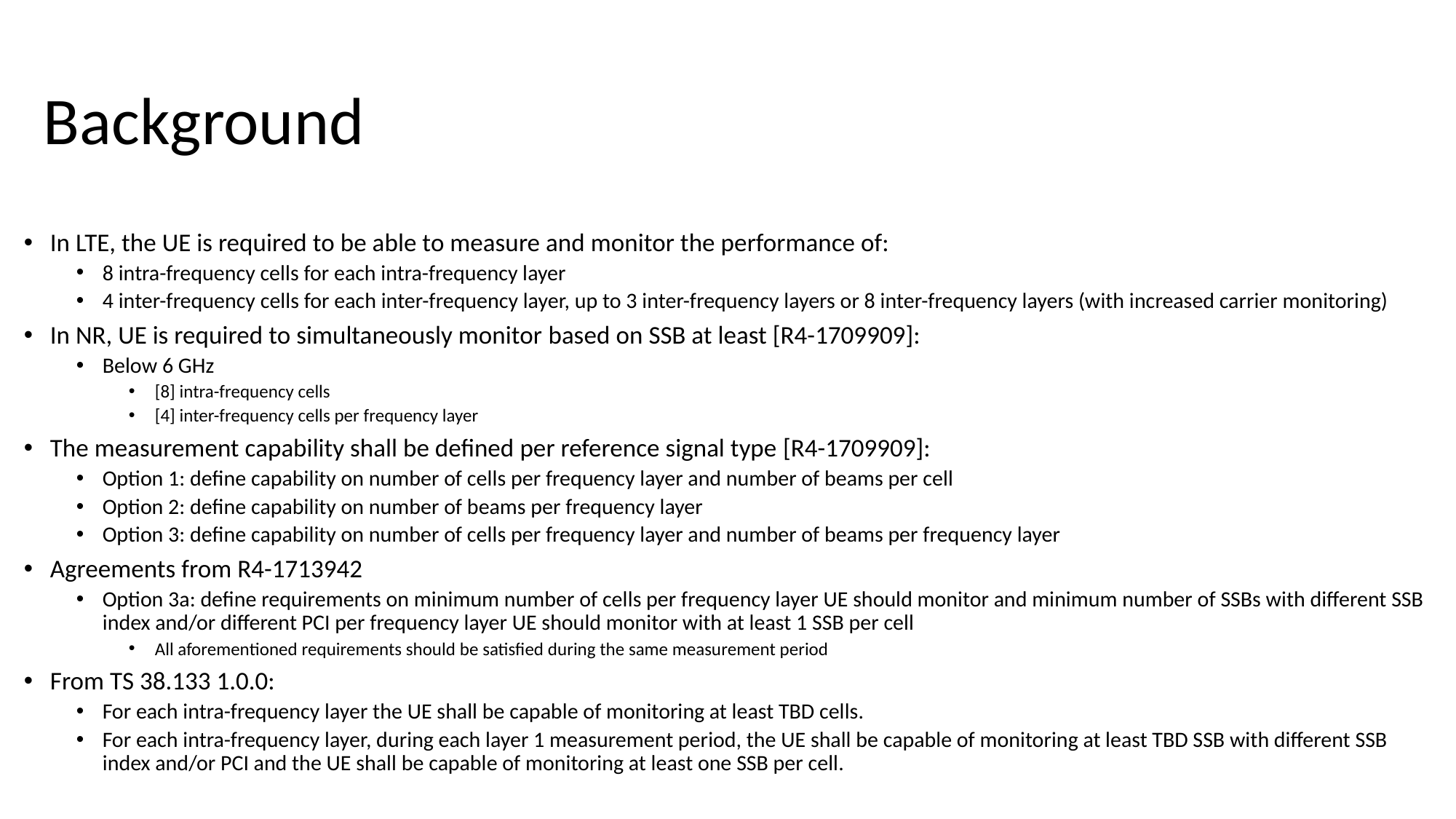

# Background
In LTE, the UE is required to be able to measure and monitor the performance of:
8 intra-frequency cells for each intra-frequency layer
4 inter-frequency cells for each inter-frequency layer, up to 3 inter-frequency layers or 8 inter-frequency layers (with increased carrier monitoring)
In NR, UE is required to simultaneously monitor based on SSB at least [R4-1709909]:
Below 6 GHz
[8] intra-frequency cells
[4] inter-frequency cells per frequency layer
The measurement capability shall be defined per reference signal type [R4-1709909]:
Option 1: define capability on number of cells per frequency layer and number of beams per cell
Option 2: define capability on number of beams per frequency layer
Option 3: define capability on number of cells per frequency layer and number of beams per frequency layer
Agreements from R4-1713942
Option 3a: define requirements on minimum number of cells per frequency layer UE should monitor and minimum number of SSBs with different SSB index and/or different PCI per frequency layer UE should monitor with at least 1 SSB per cell
All aforementioned requirements should be satisfied during the same measurement period
From TS 38.133 1.0.0:
For each intra-frequency layer the UE shall be capable of monitoring at least TBD cells.
For each intra-frequency layer, during each layer 1 measurement period, the UE shall be capable of monitoring at least TBD SSB with different SSB index and/or PCI and the UE shall be capable of monitoring at least one SSB per cell.